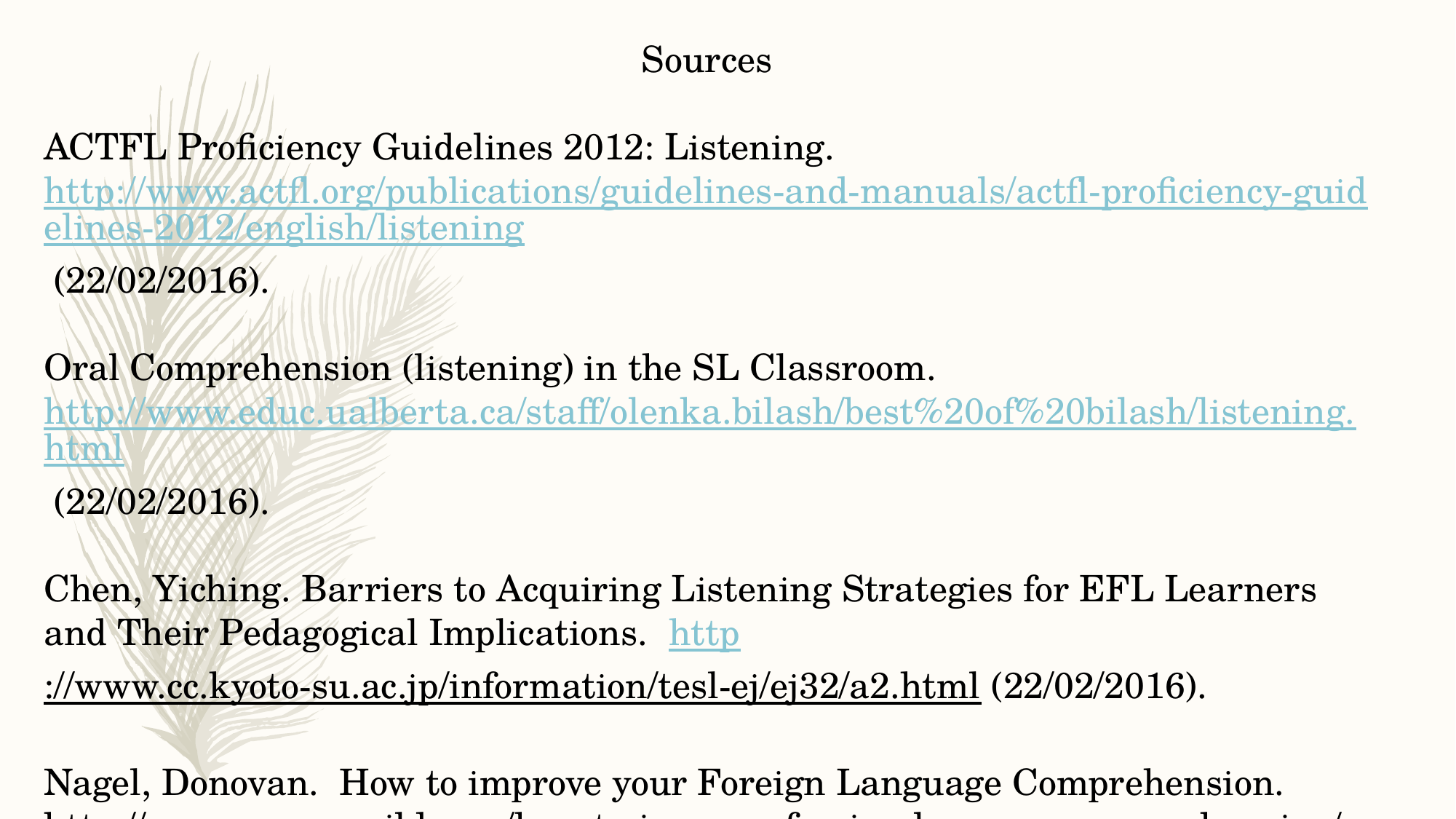

Sources

ACTFL Proficiency Guidelines 2012: Listening. http://www.actfl.org/publications/guidelines-and-manuals/actfl-proficiency-guidelines-2012/english/listening (22/02/2016).

Oral Comprehension (listening) in the SL Classroom. http://www.educ.ualberta.ca/staff/olenka.bilash/best%20of%20bilash/listening.html (22/02/2016).

Chen, Yiching. Barriers to Acquiring Listening Strategies for EFL Learners and Their Pedagogical Implications.  http://www.cc.kyoto-su.ac.jp/information/tesl-ej/ej32/a2.html (22/02/2016).

Nagel, Donovan.  How to improve your Foreign Language Comprehension.
http://www.mezzoguild.com/how-to-improve-foreign-language-comprehension/
(22/02/2016).